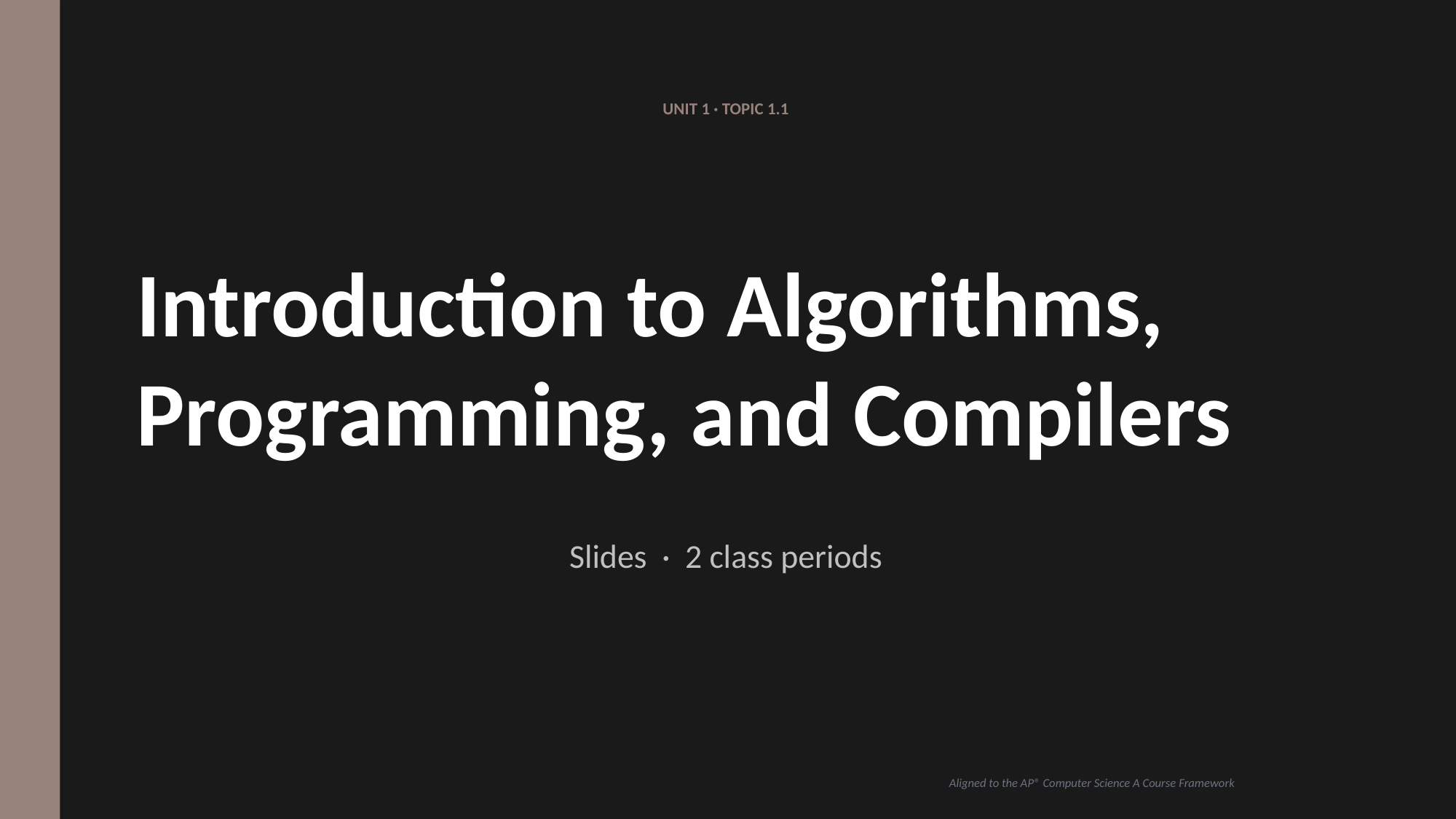

UNIT 1 · TOPIC 1.1
Introduction to Algorithms, Programming, and Compilers
Slides  ·  2 class periods
Aligned to the AP® Computer Science A Course Framework